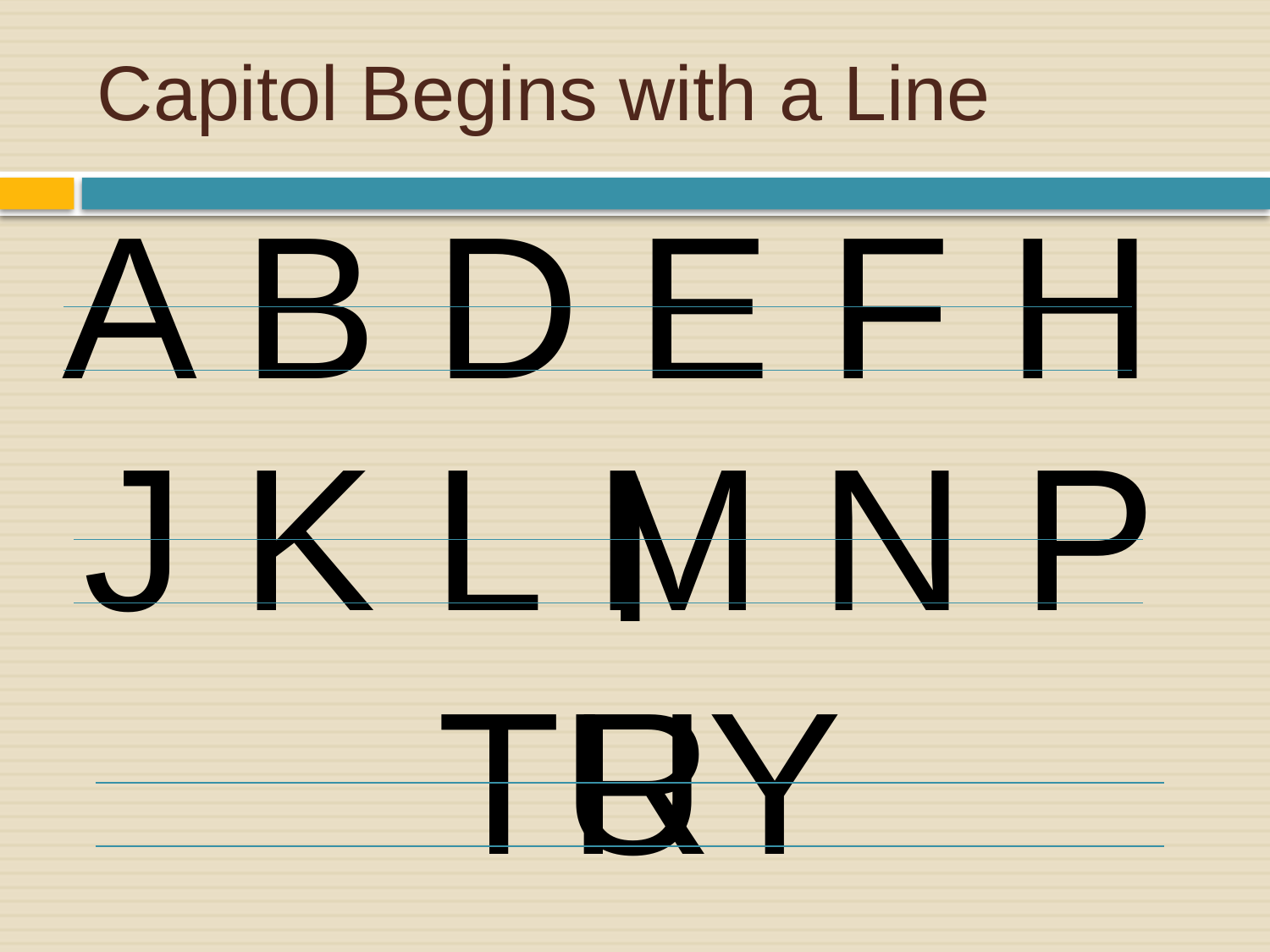

# Capitol Begins with a Line
A B D E F H I
J K L M N P R
TUY